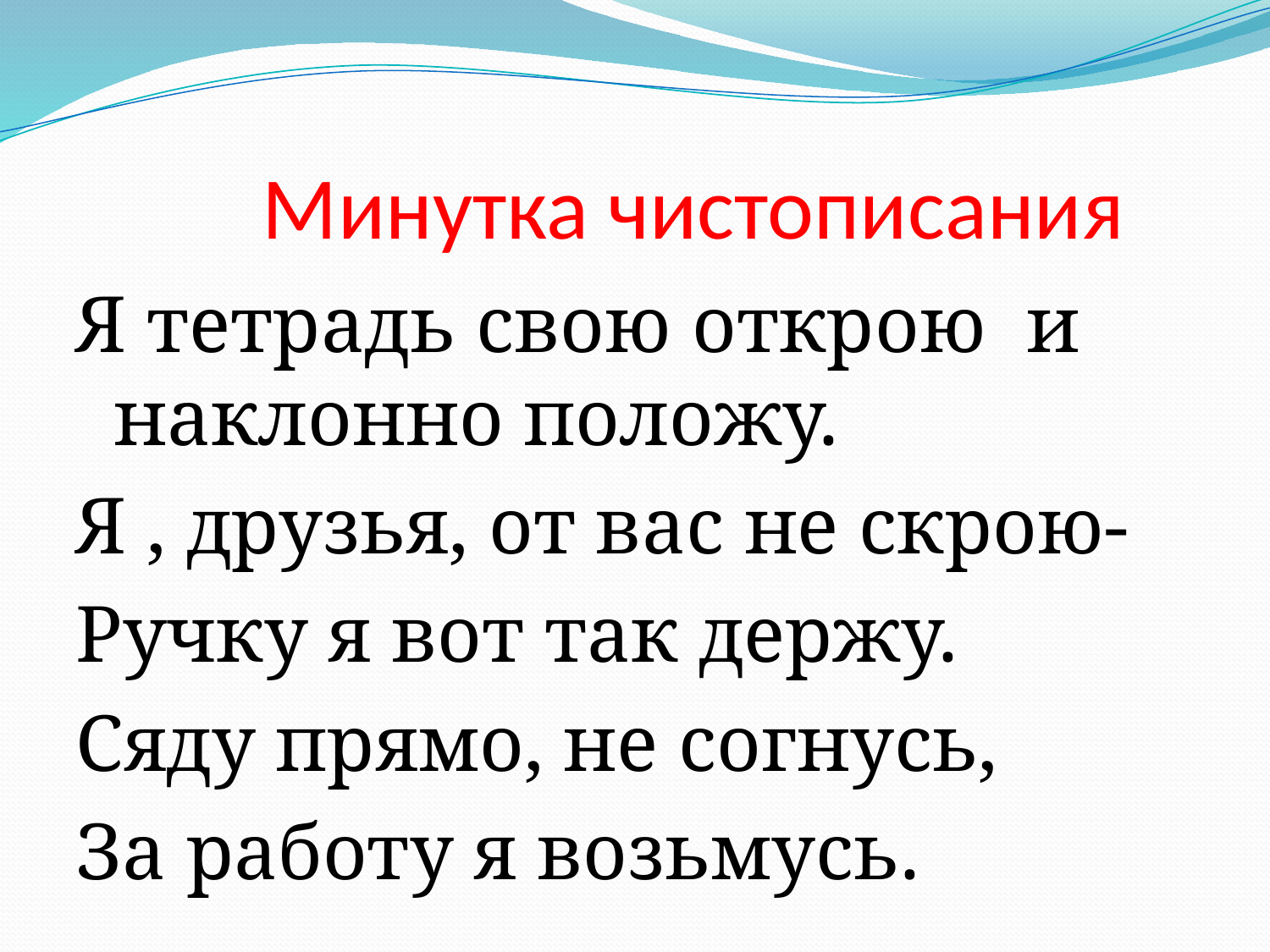

# Минутка чистописания
Я тетрадь свою открою  и наклонно положу.
Я , друзья, от вас не скрою-
Ручку я вот так держу.
Сяду прямо, не согнусь,
За работу я возьмусь.